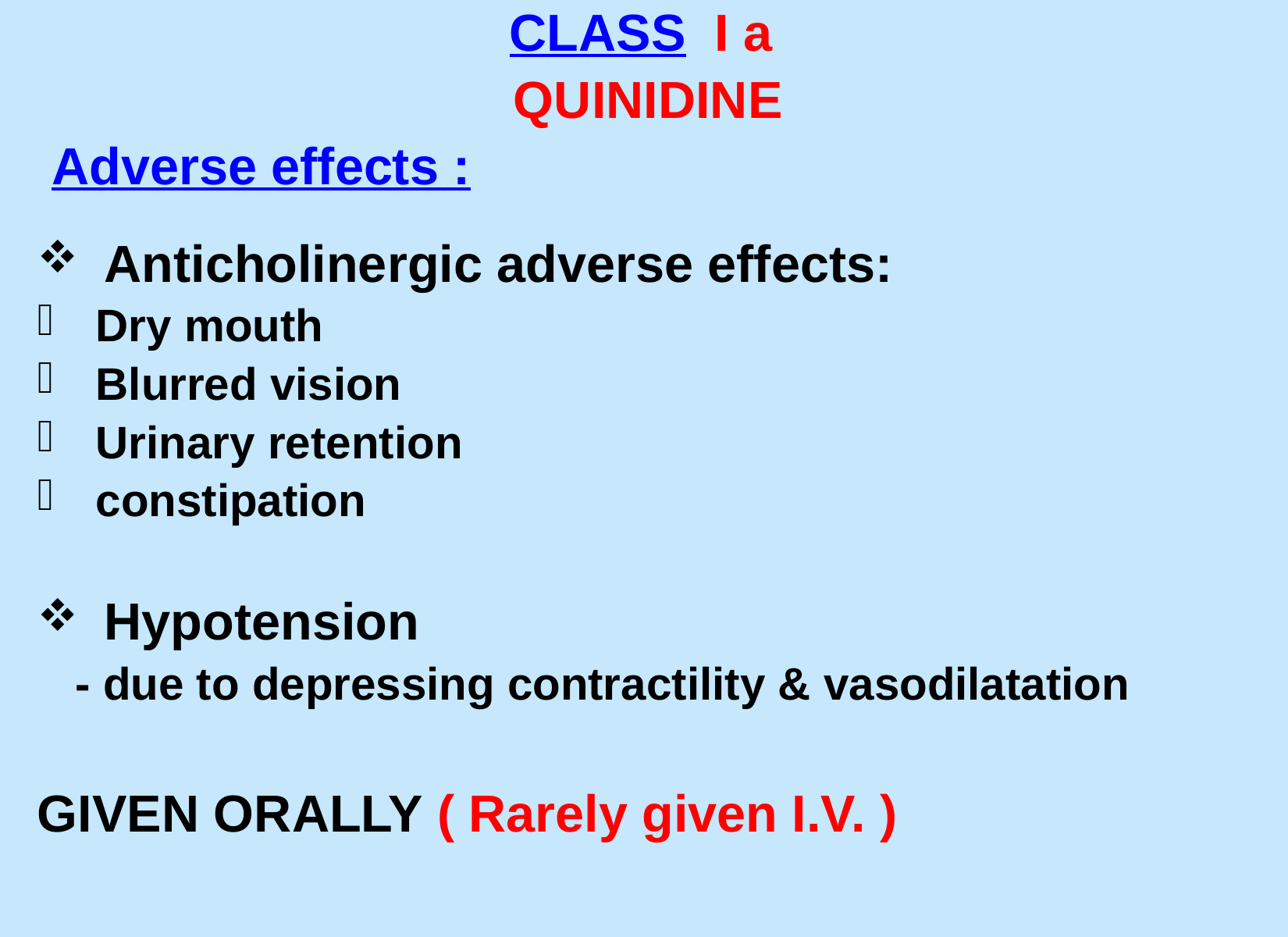

CLASS  I a
 QUINIDINE
 Adverse effects :

  Anticholinergic adverse effects:
Dry mouth
Blurred vision
Urinary retention
constipation

  Hypotension
   - due to depressing contractility & vasodilatation

GIVEN ORALLY ( Rarely given I.V. )

#